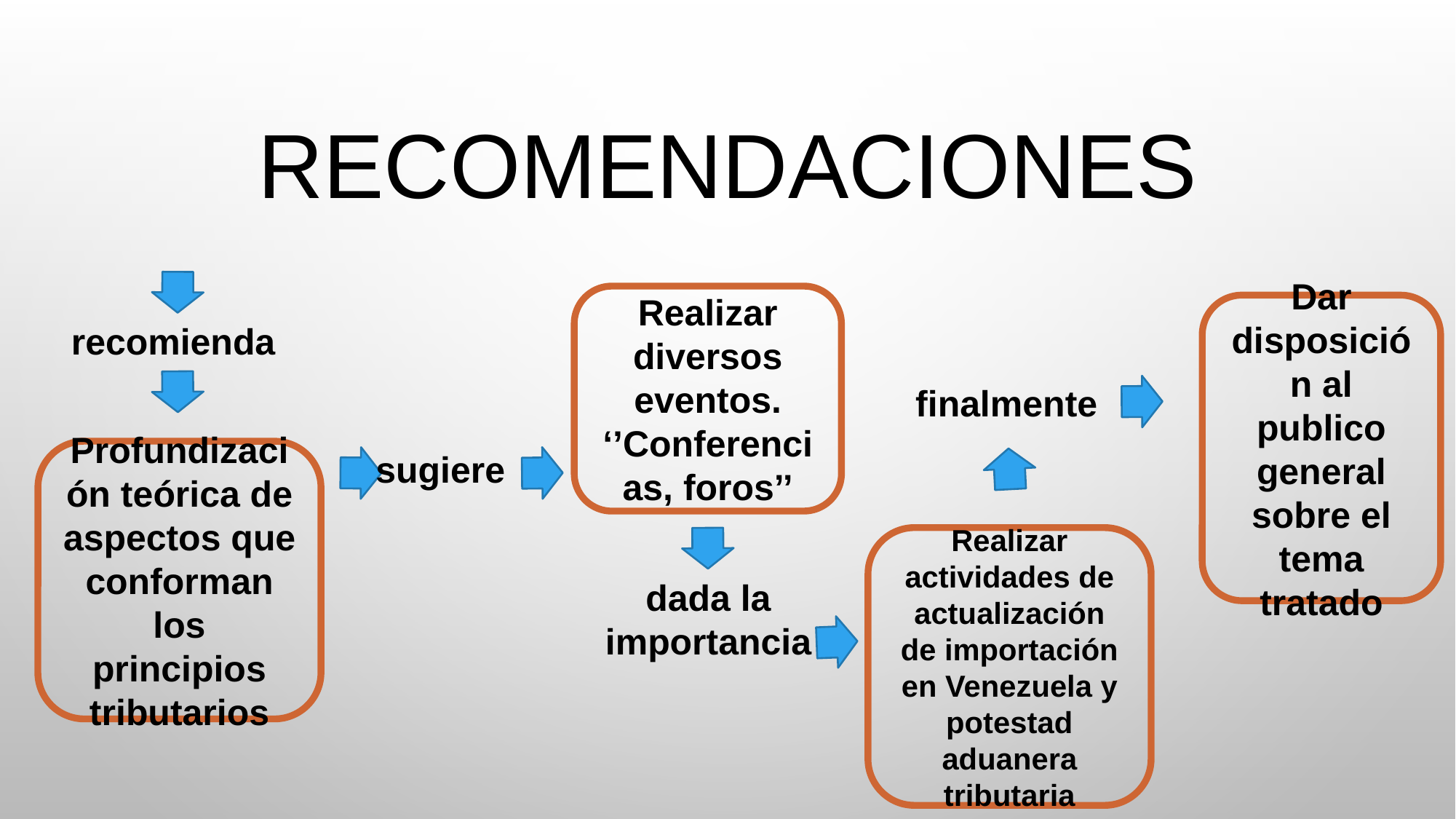

# RECOMENDACIONES

Realizar diversos eventos. ‘’Conferencias, foros’’
Dar disposición al publico general sobre el tema tratado
recomienda

finalmente

Profundización teórica de aspectos que conforman los principios tributarios
sugiere

Realizar actividades de actualización de importación en Venezuela y potestad aduanera tributaria
dada la importancia